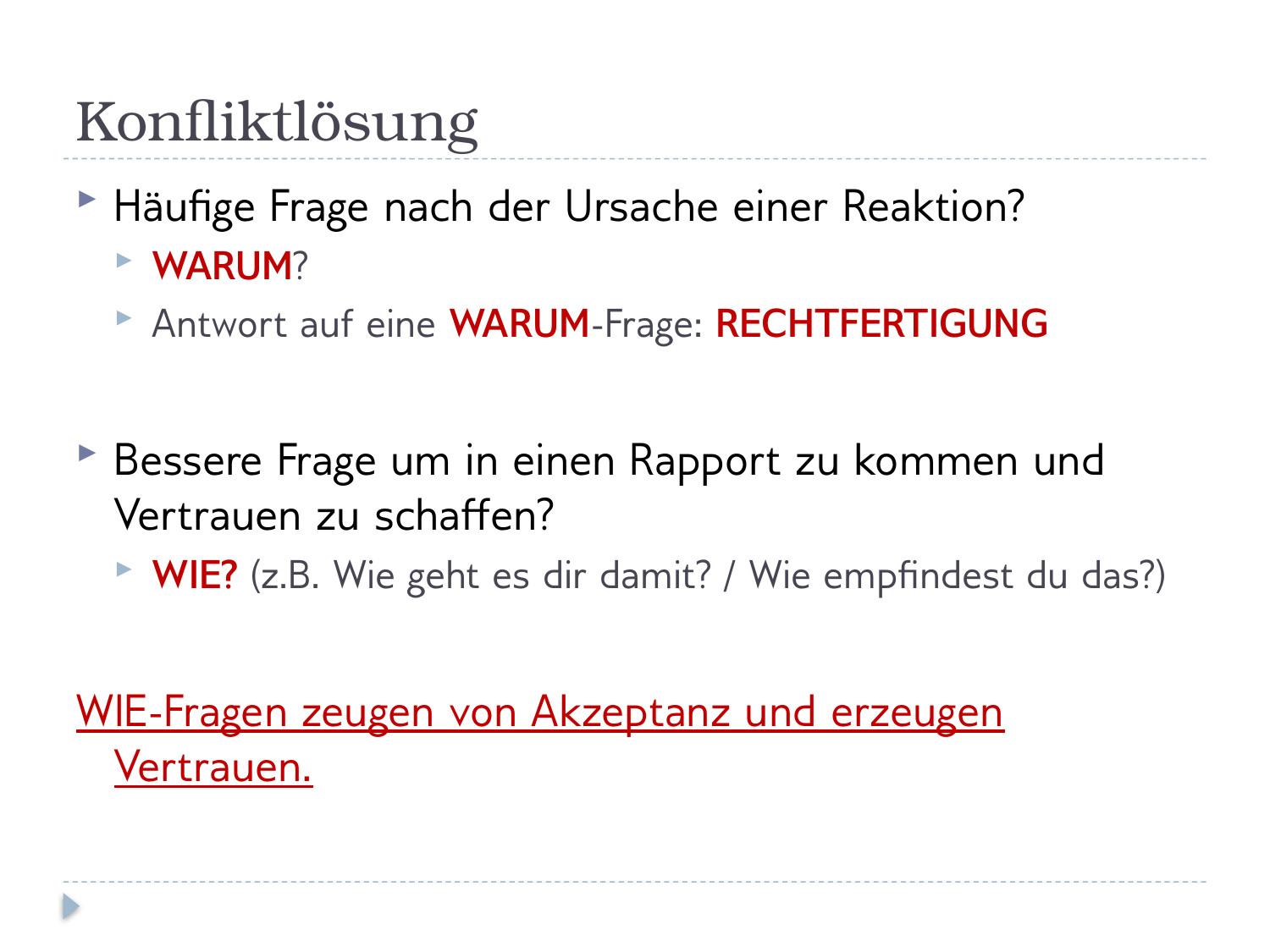

# Konfliktlösung
Häufige Frage nach der Ursache einer Reaktion?
WARUM?
Antwort auf eine WARUM-Frage: RECHTFERTIGUNG

Bessere Frage um in einen Rapport zu kommen und Vertrauen zu schaffen?
WIE? (z.B. Wie geht es dir damit? / Wie empfindest du das?)

WIE-Fragen zeugen von Akzeptanz und erzeugen Vertrauen.